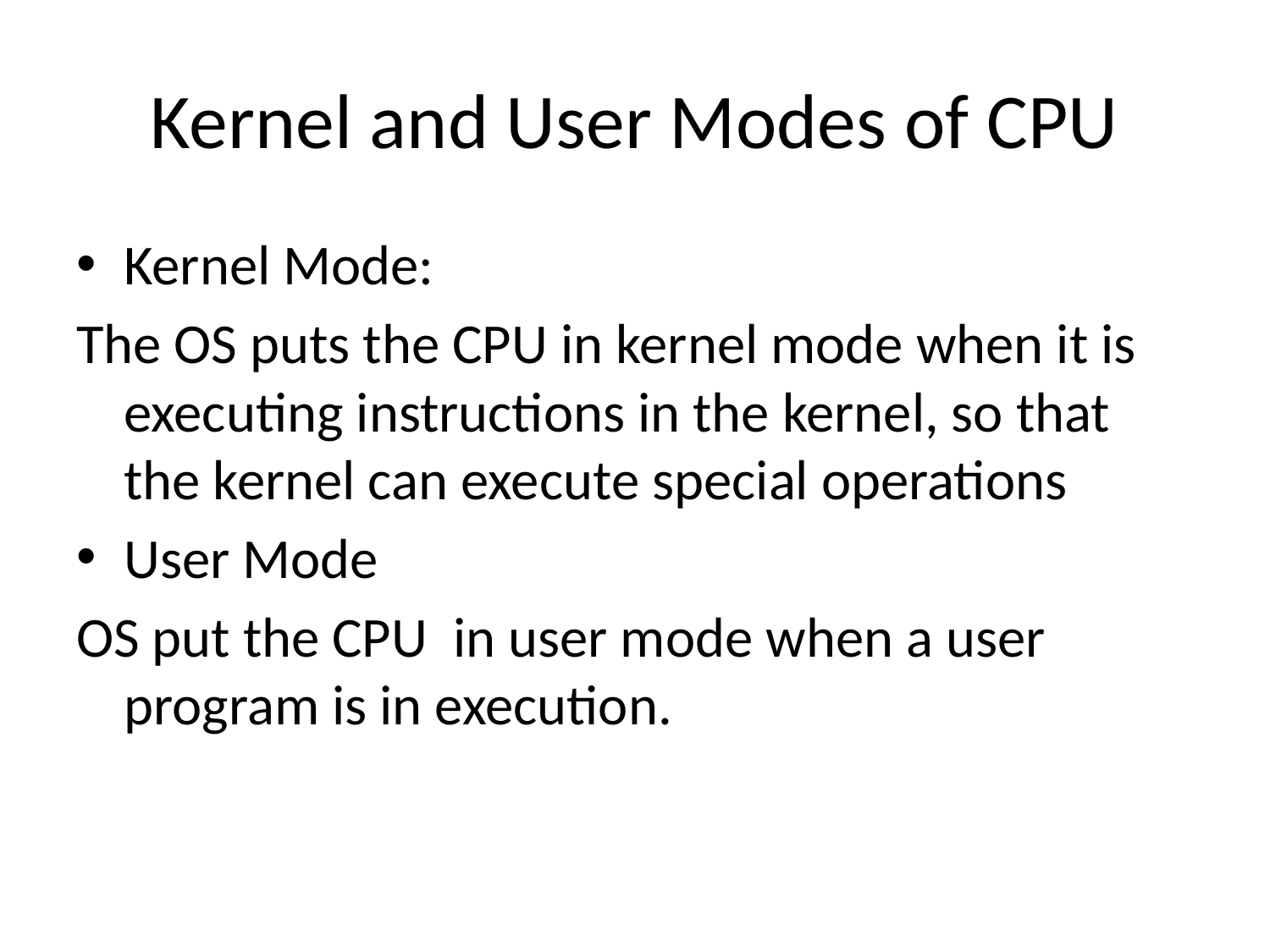

# Kernel and User Modes of CPU
Kernel Mode:
The OS puts the CPU in kernel mode when it is executing instructions in the kernel, so that the kernel can execute special operations
User Mode
OS put the CPU  in user mode when a user program is in execution.